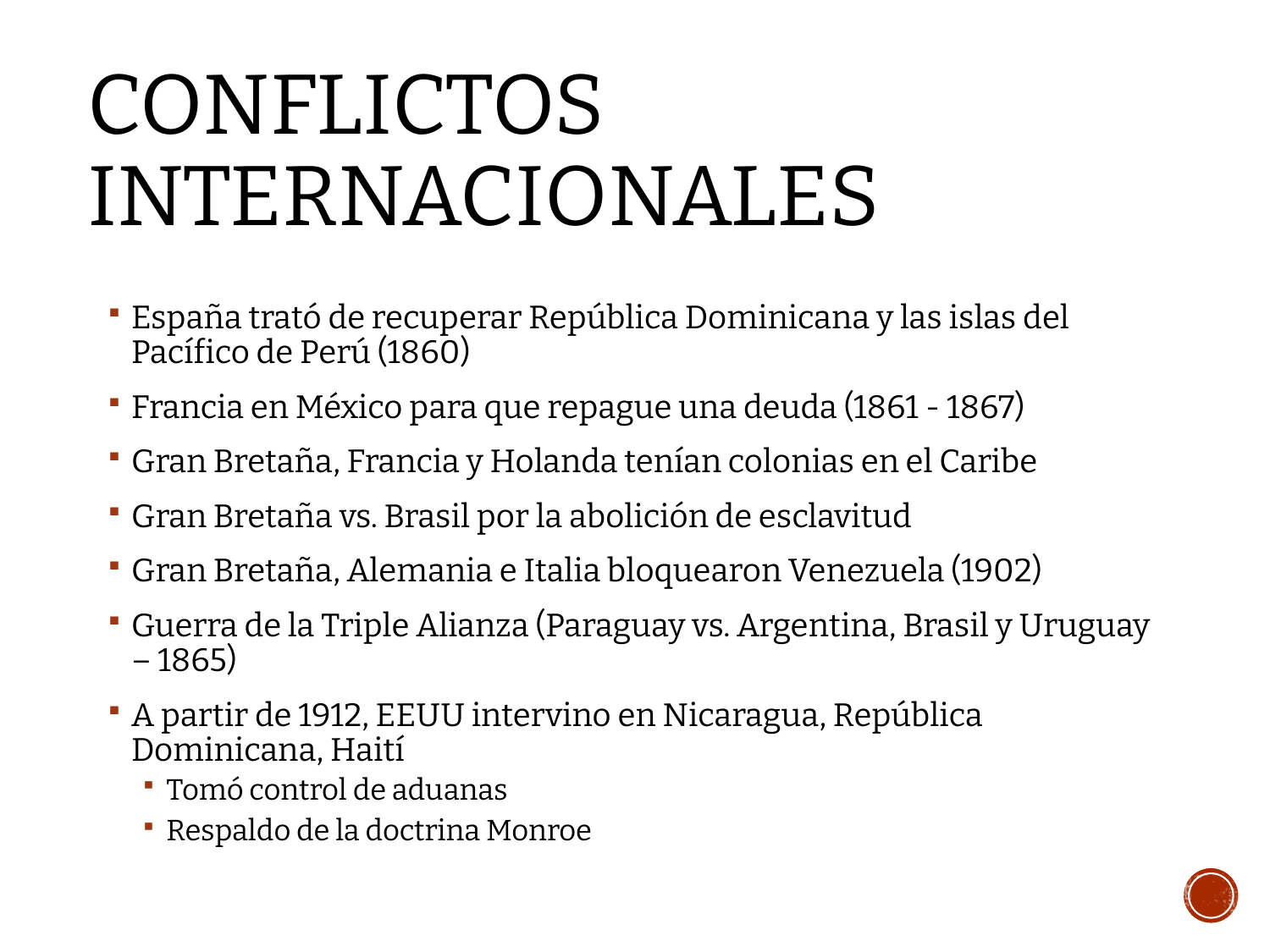

# CONFLICTOS INTERNACIONALES
España trató de recuperar República Dominicana y las islas del Pacífico de Perú (1860)
Francia en México para que repague una deuda (1861 - 1867)
Gran Bretaña, Francia y Holanda tenían colonias en el Caribe
Gran Bretaña vs. Brasil por la abolición de esclavitud
Gran Bretaña, Alemania e Italia bloquearon Venezuela (1902)
Guerra de la Triple Alianza (Paraguay vs. Argentina, Brasil y Uruguay – 1865)
A partir de 1912, EEUU intervino en Nicaragua, República Dominicana, Haití
Tomó control de aduanas
Respaldo de la doctrina Monroe